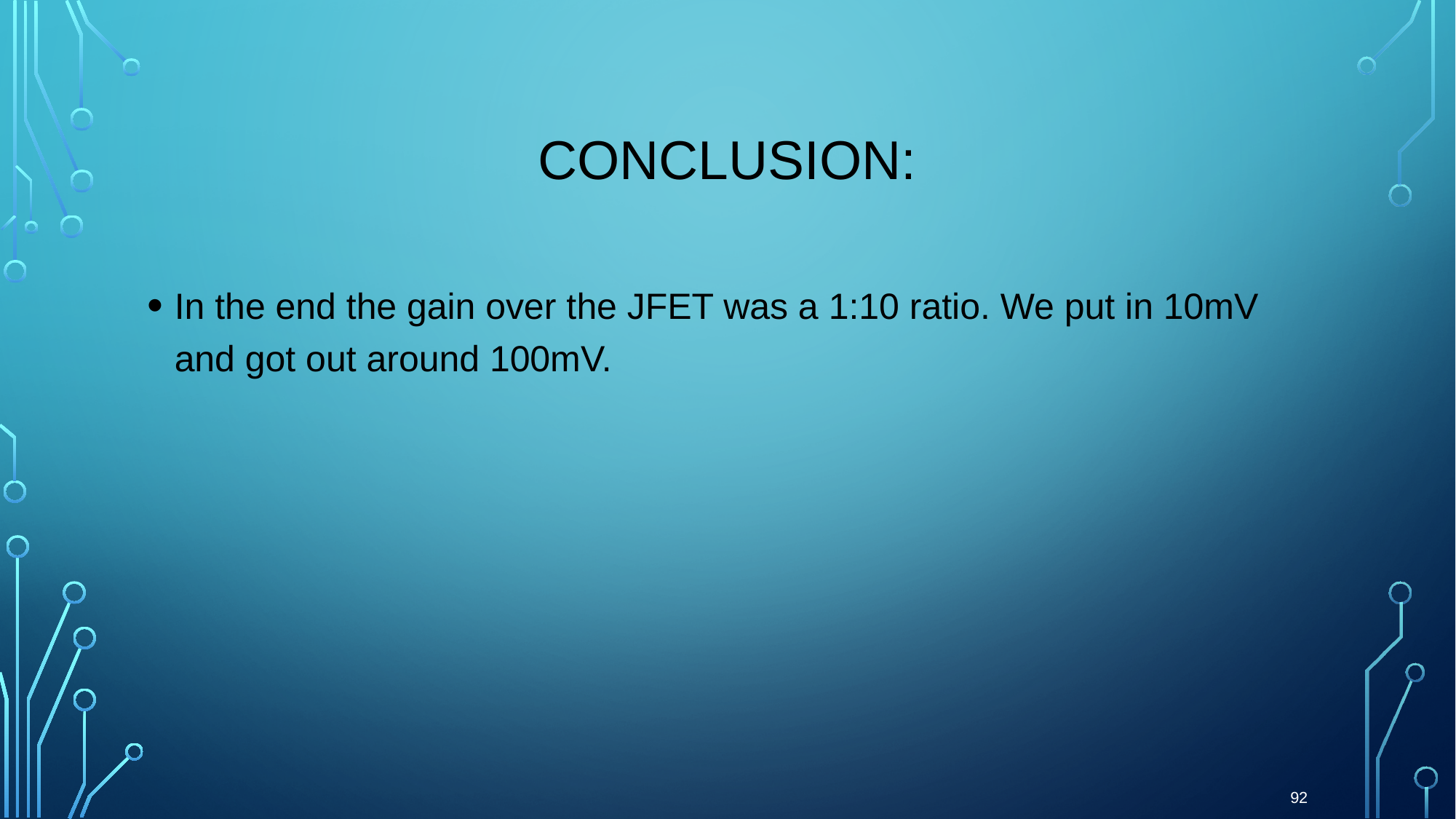

# Conclusion:
In the end the gain over the JFET was a 1:10 ratio. We put in 10mV and got out around 100mV.
92